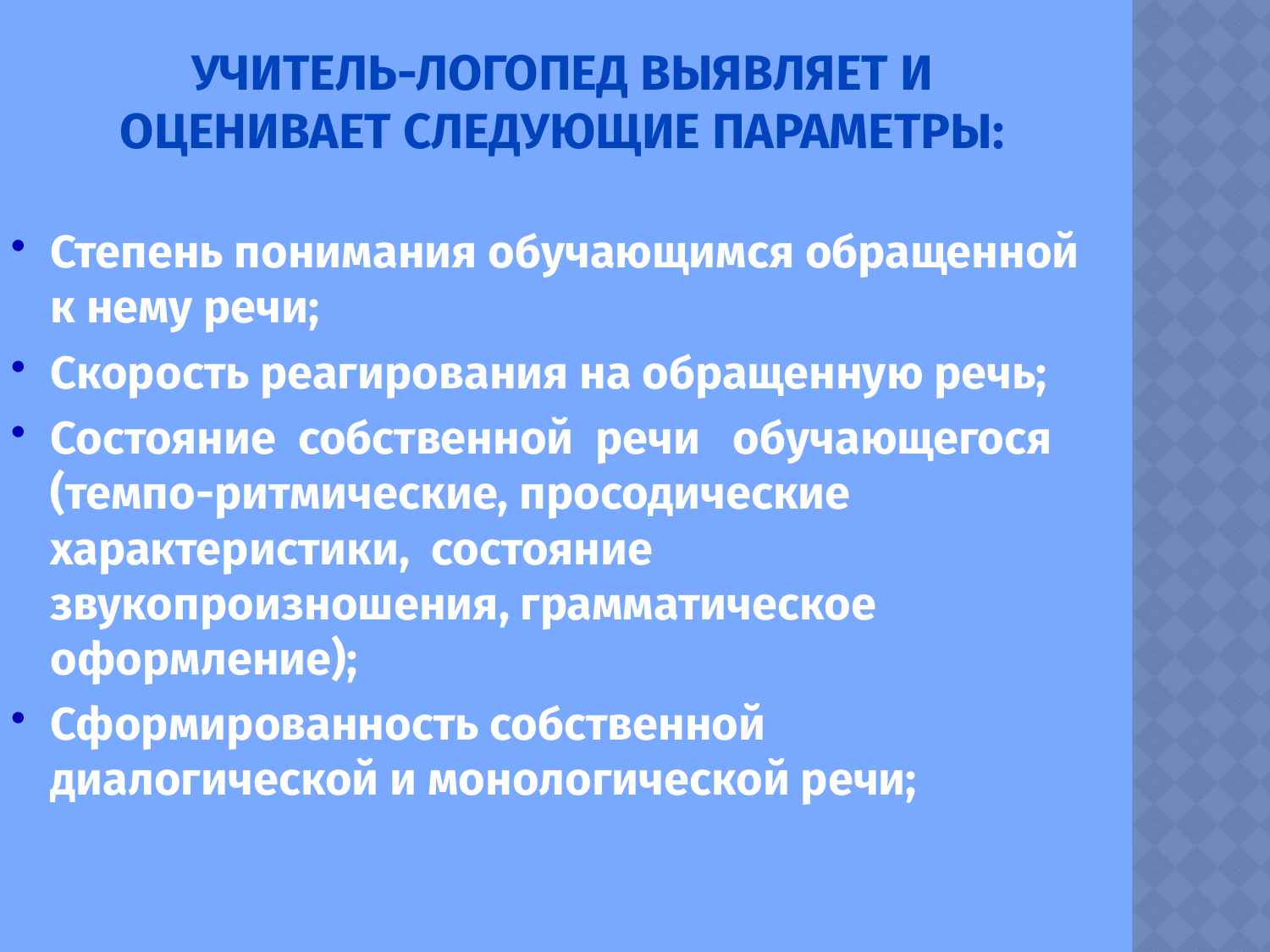

# учитель-логопед выявляет и оценивает следующие параметры:
Степень понимания обучающимся обращенной к нему речи;
Скорость реагирования на обращенную речь;
Состояние  собственной  речи   обучающегося   (темпо-ритмические, просодические характеристики,  состояние звукопроизношения, грамматическое оформление);
Сформированность собственной диалогической и монологической речи;